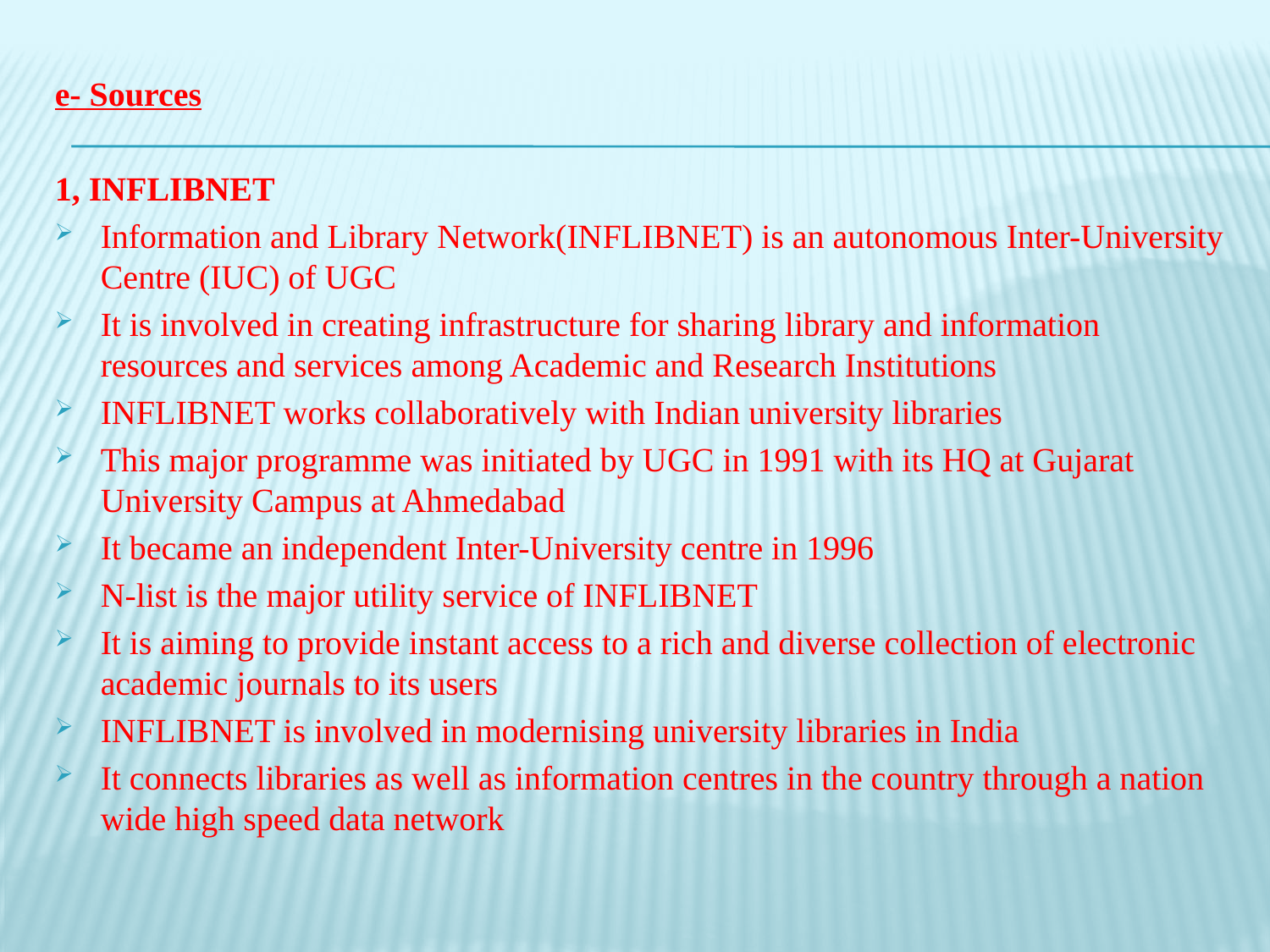

e- Sources

1, INFLIBNET
Information and Library Network(INFLIBNET) is an autonomous Inter-University Centre (IUC) of UGC
It is involved in creating infrastructure for sharing library and information resources and services among Academic and Research Institutions
INFLIBNET works collaboratively with Indian university libraries
This major programme was initiated by UGC in 1991 with its HQ at Gujarat University Campus at Ahmedabad
It became an independent Inter-University centre in 1996
N-list is the major utility service of INFLIBNET
It is aiming to provide instant access to a rich and diverse collection of electronic academic journals to its users
INFLIBNET is involved in modernising university libraries in India
It connects libraries as well as information centres in the country through a nation wide high speed data network